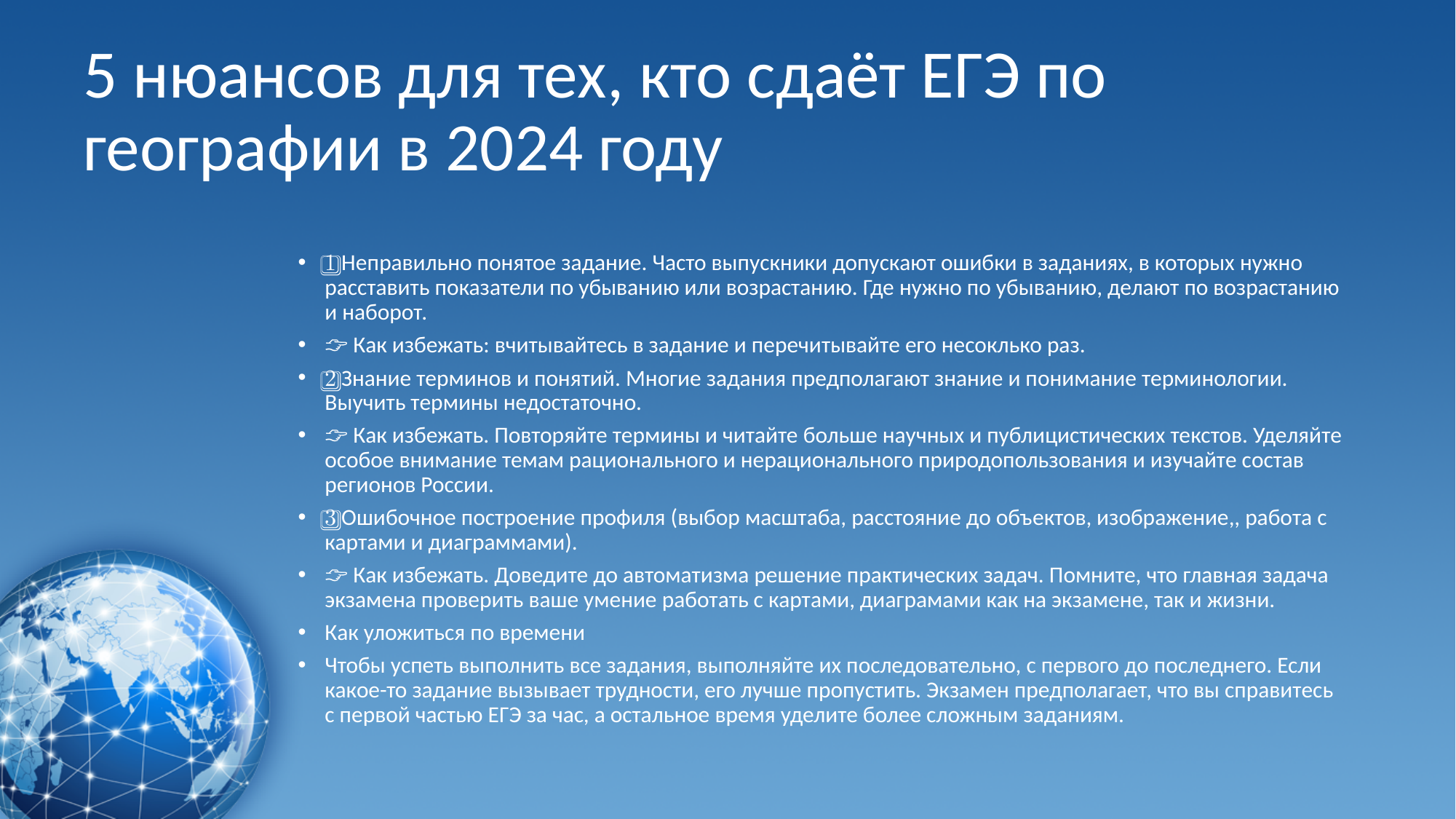

# 5 нюансов для тех, кто сдаёт ЕГЭ по географии в 2024 году
1⃣ Неправильно понятое задание. Часто выпускники допускают ошибки в заданиях, в которых нужно расставить показатели по убыванию или возрастанию. Где нужно по убыванию, делают по возрастанию и наборот.
👉 Как избежать: вчитывайтесь в задание и перечитывайте его несоклько раз.
2⃣ Знание терминов и понятий. Многие задания предполагают знание и понимание терминологии. Выучить термины недостаточно.
👉 Как избежать. Повторяйте термины и читайте больше научных и публицистических текстов. Уделяйте особое внимание темам рационального и нерационального природопользования и изучайте состав регионов России.
3⃣ Ошибочное построение профиля (выбор масштаба, расстояние до объектов, изображение,, работа с картами и диаграммами).
👉 Как избежать. Доведите до автоматизма решение практических задач. Помните, что главная задача экзамена проверить ваше умение работать с картами, диаграмами как на экзамене, так и жизни.
Как уложиться по времени
Чтобы успеть выполнить все задания, выполняйте их последовательно, с первого до последнего. Если какое-то задание вызывает трудности, его лучше пропустить. Экзамен предполагает, что вы справитесь с первой частью ЕГЭ за час, а остальное время уделите более сложным заданиям.